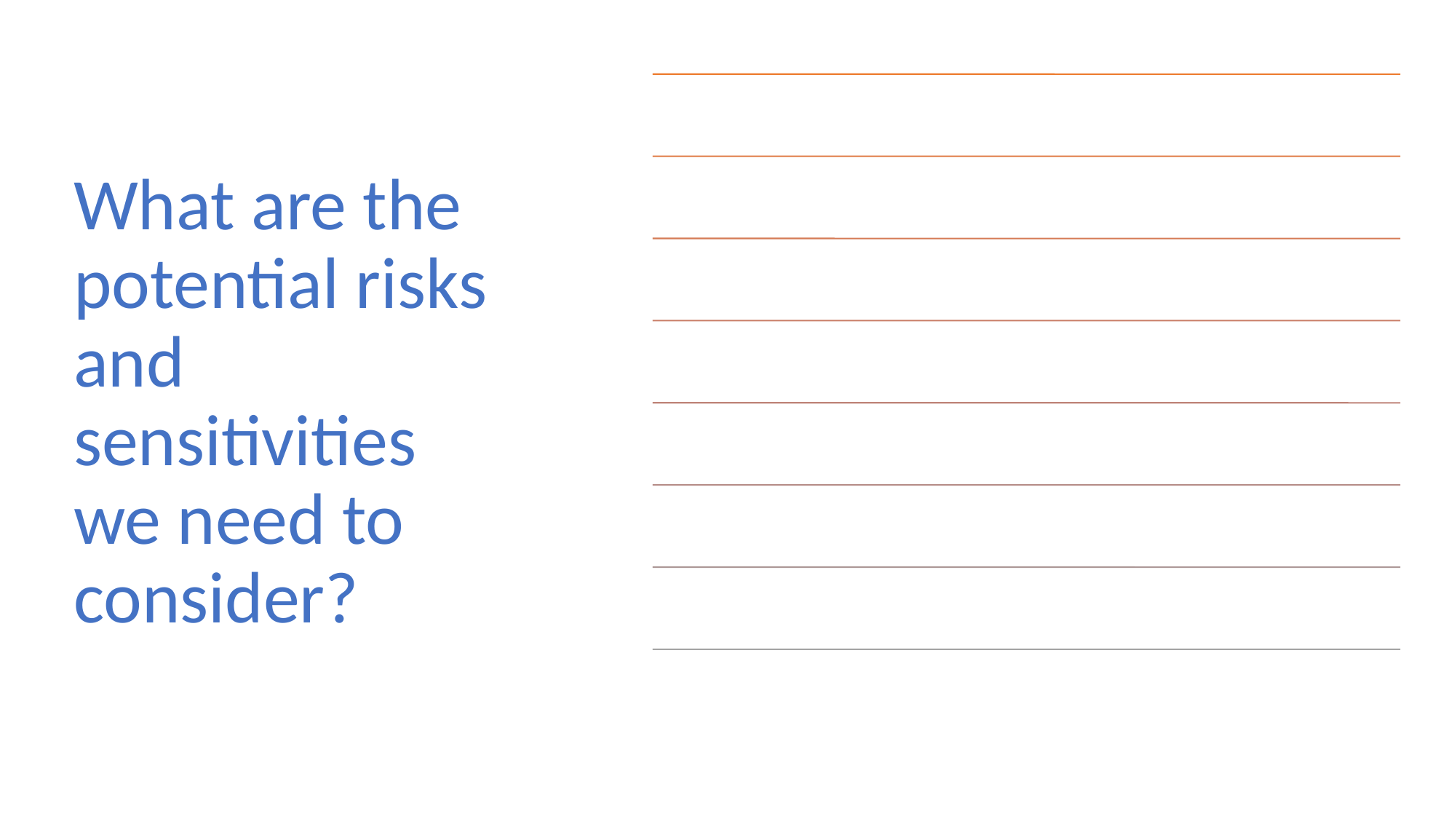

# What are the potential risks and sensitivities we need to consider?